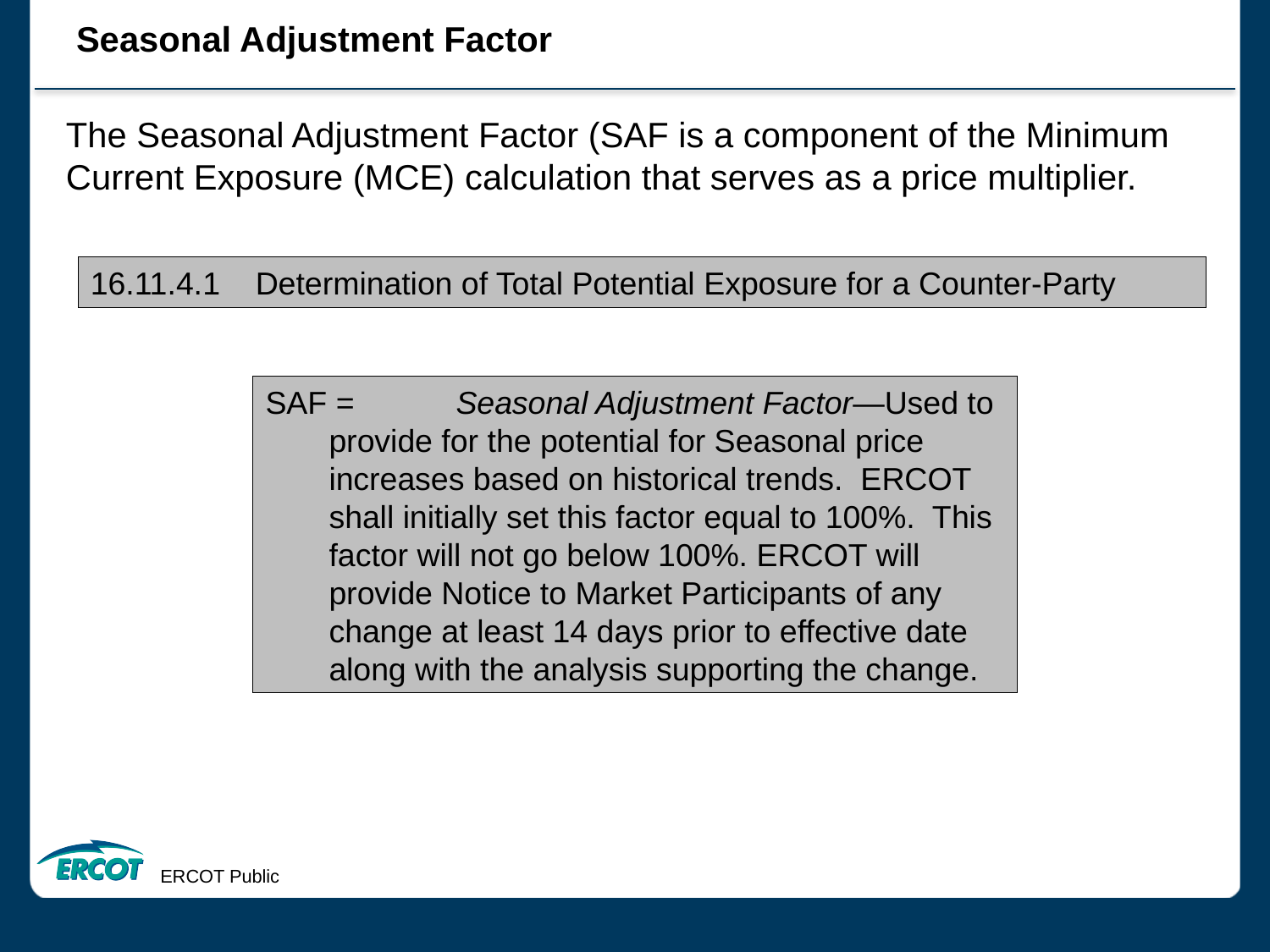

# Seasonal Adjustment Factor
The Seasonal Adjustment Factor (SAF is a component of the Minimum Current Exposure (MCE) calculation that serves as a price multiplier.
16.11.4.1    Determination of Total Potential Exposure for a Counter-Party
SAF = 	Seasonal Adjustment Factor—Used to provide for the potential for Seasonal price increases based on historical trends.  ERCOT shall initially set this factor equal to 100%.  This factor will not go below 100%. ERCOT will provide Notice to Market Participants of any change at least 14 days prior to effective date along with the analysis supporting the change.

ERCOT Public